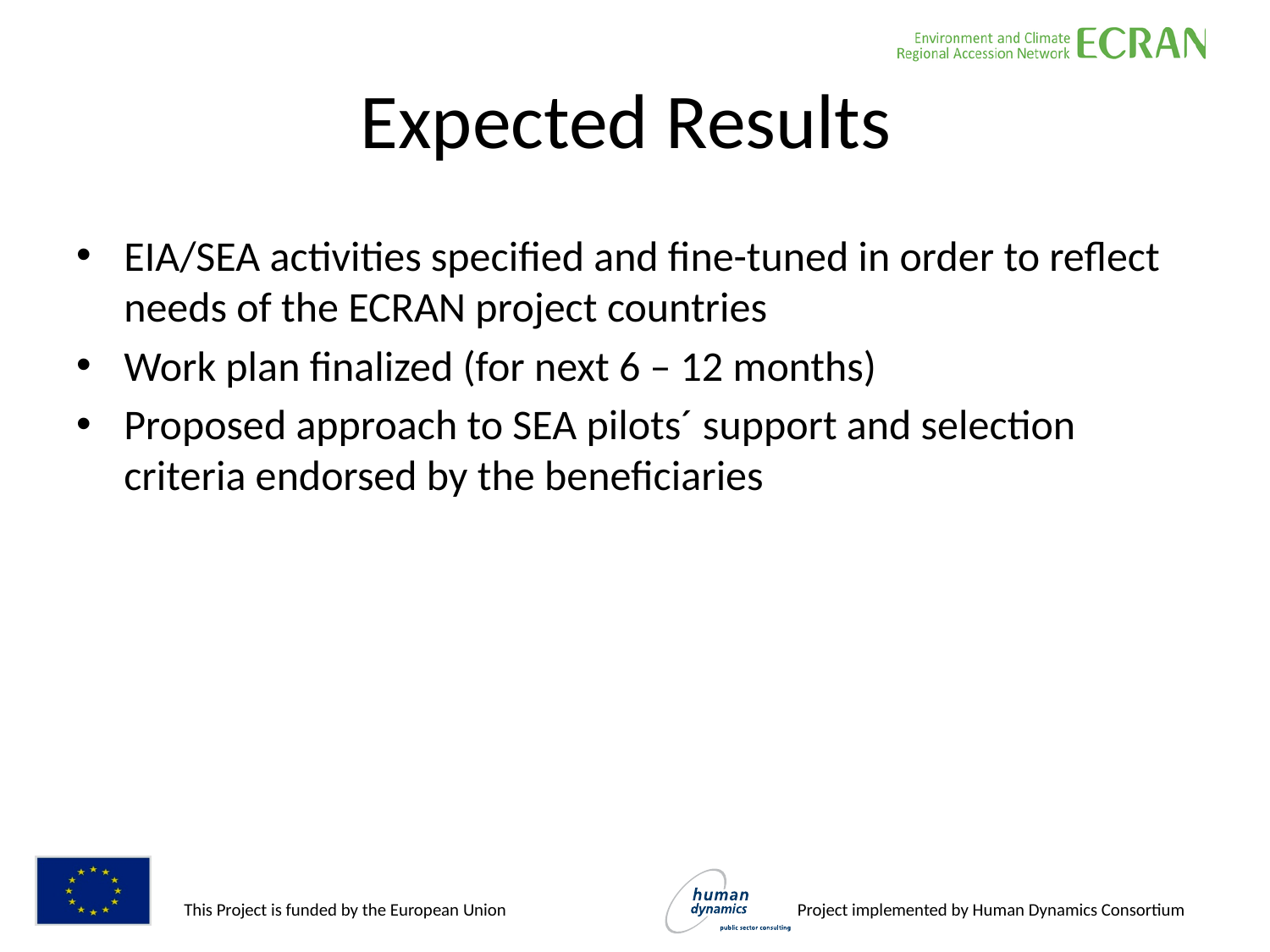

# Expected Results
EIA/SEA activities specified and fine-tuned in order to reflect needs of the ECRAN project countries
Work plan finalized (for next 6 – 12 months)
Proposed approach to SEA pilots´ support and selection criteria endorsed by the beneficiaries